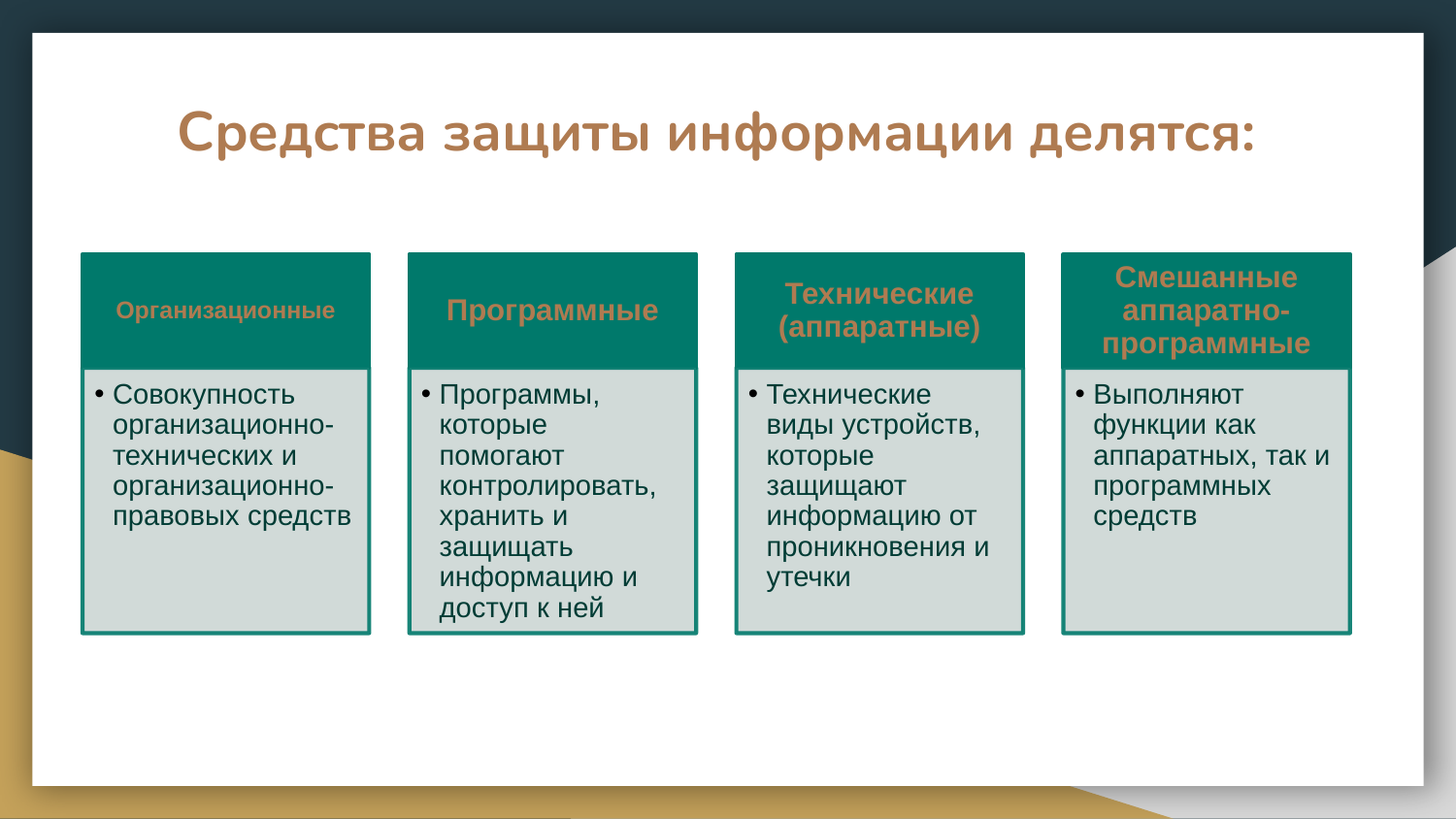

Организационные
Совокупность организационно-технических и организационно-правовых средств
Программные
Программы, которые помогают контролировать, хранить и защищать информацию и доступ к ней
Технические (аппаратные)
Технические виды устройств, которые защищают информацию от проникновения и утечки
Смешанные аппаратно-программные
Выполняют функции как аппаратных, так и программных средств
# Средства защиты информации делятся: